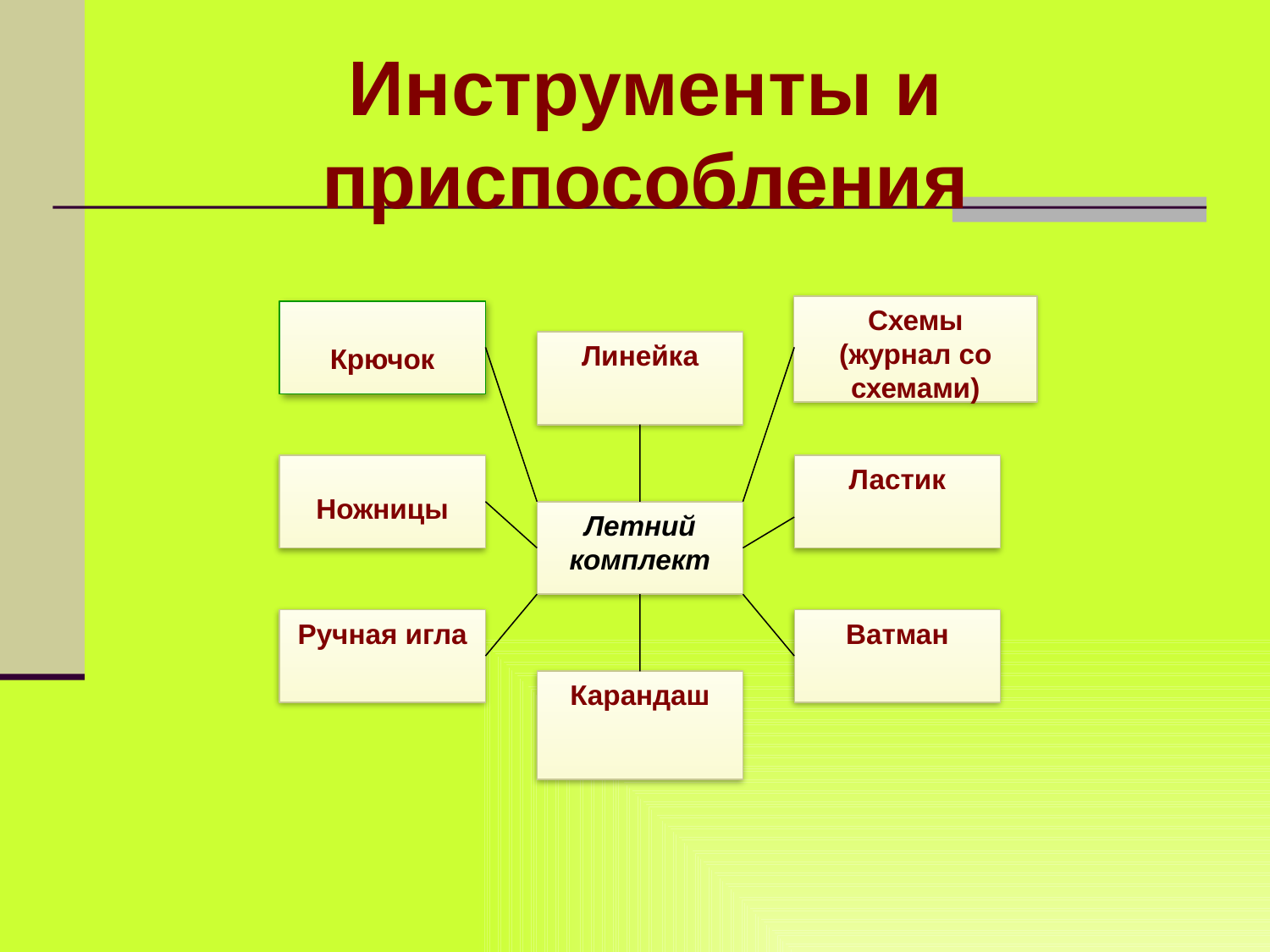

Инструменты и приспособления

Схемы
(журнал со схемами)

Крючок
Линейка

Ножницы
Ластик

Летний комплект

Ручная игла
Ватман
Карандаш